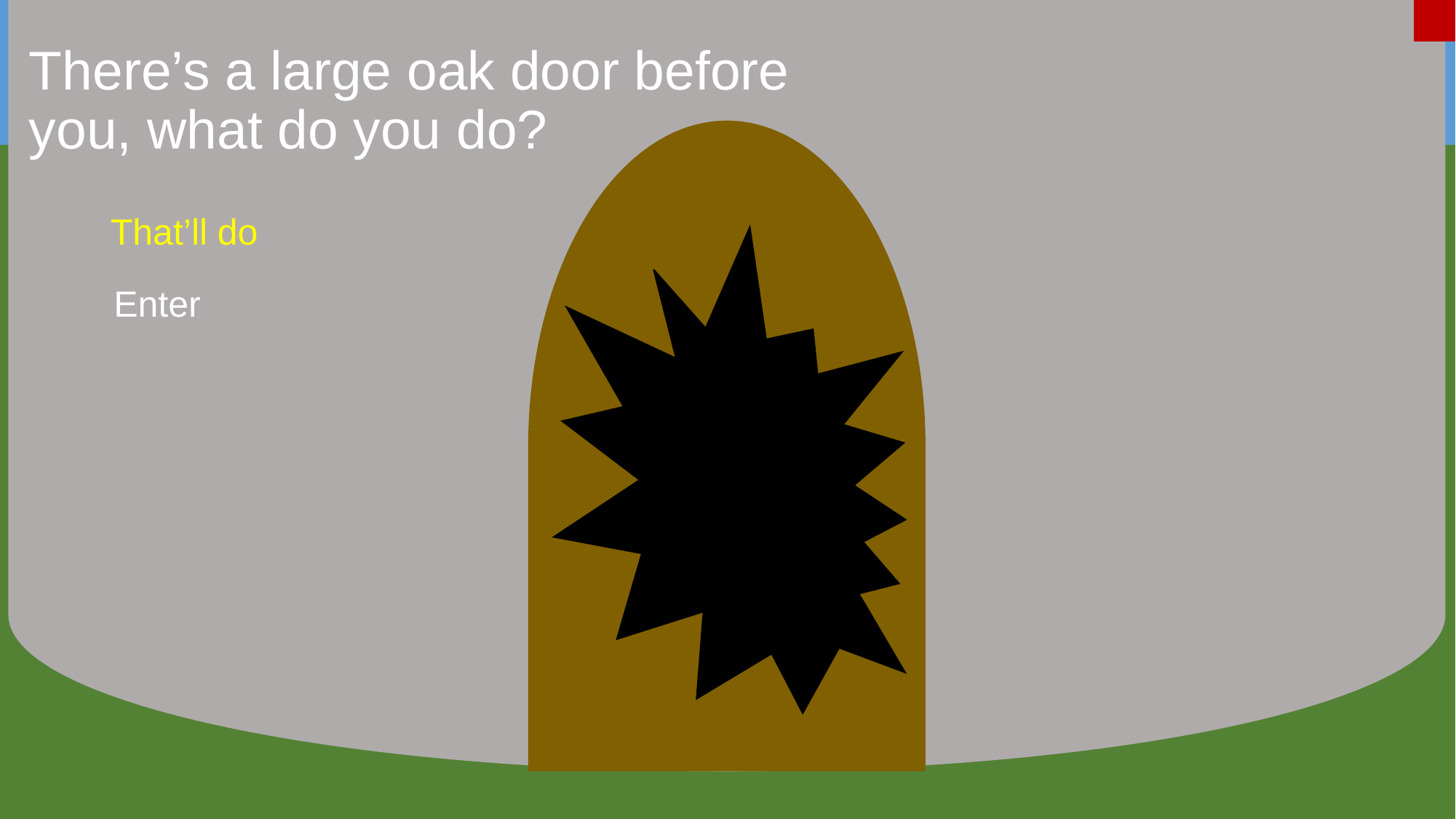

# There’s a large oak door before you, what do you do?

That’ll do

Enter